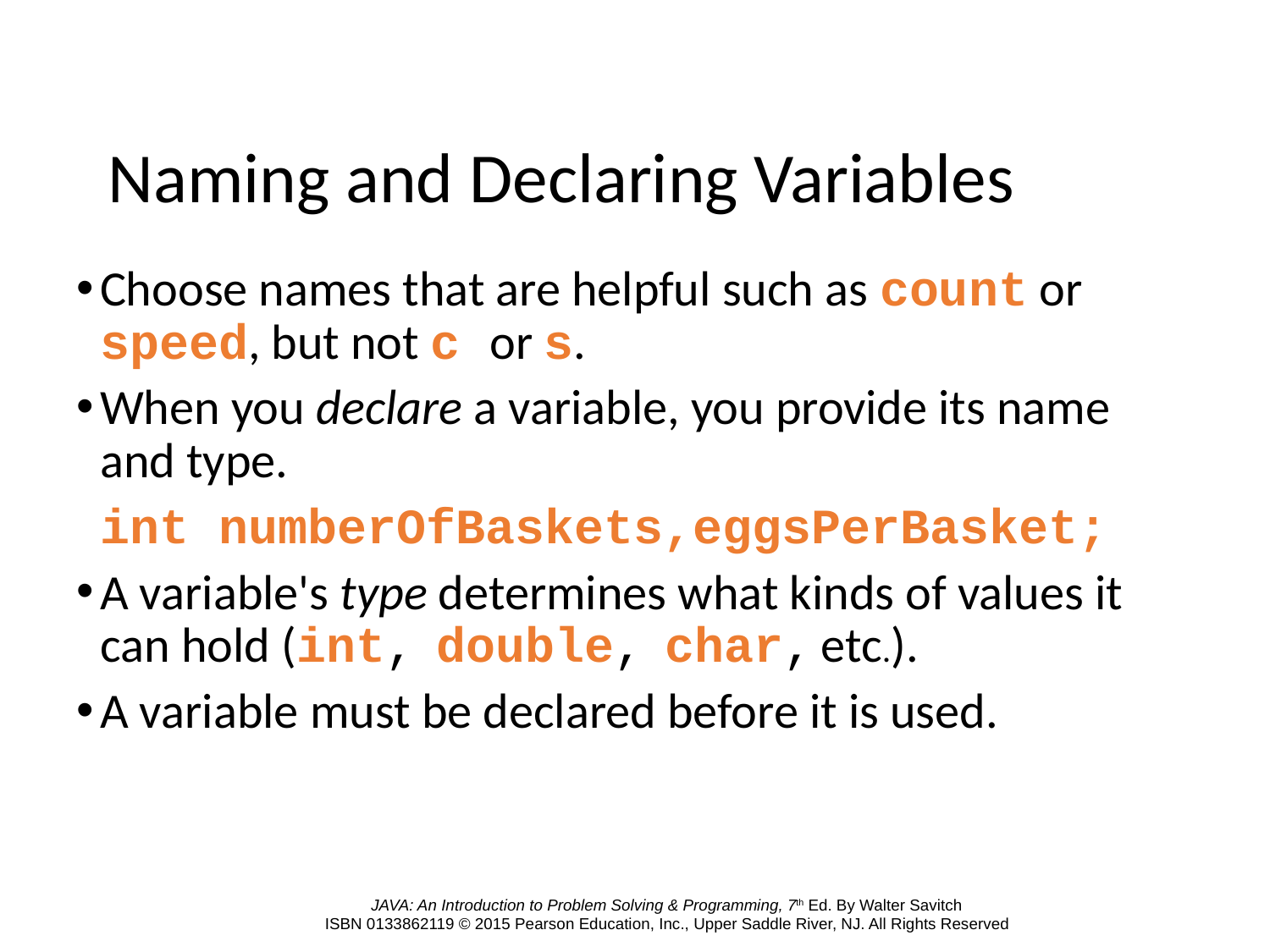

# Naming and Declaring Variables
Choose names that are helpful such as count or speed, but not c or s.
When you declare a variable, you provide its name and type.
	int numberOfBaskets,eggsPerBasket;
A variable's type determines what kinds of values it can hold (int, double, char, etc.).
A variable must be declared before it is used.